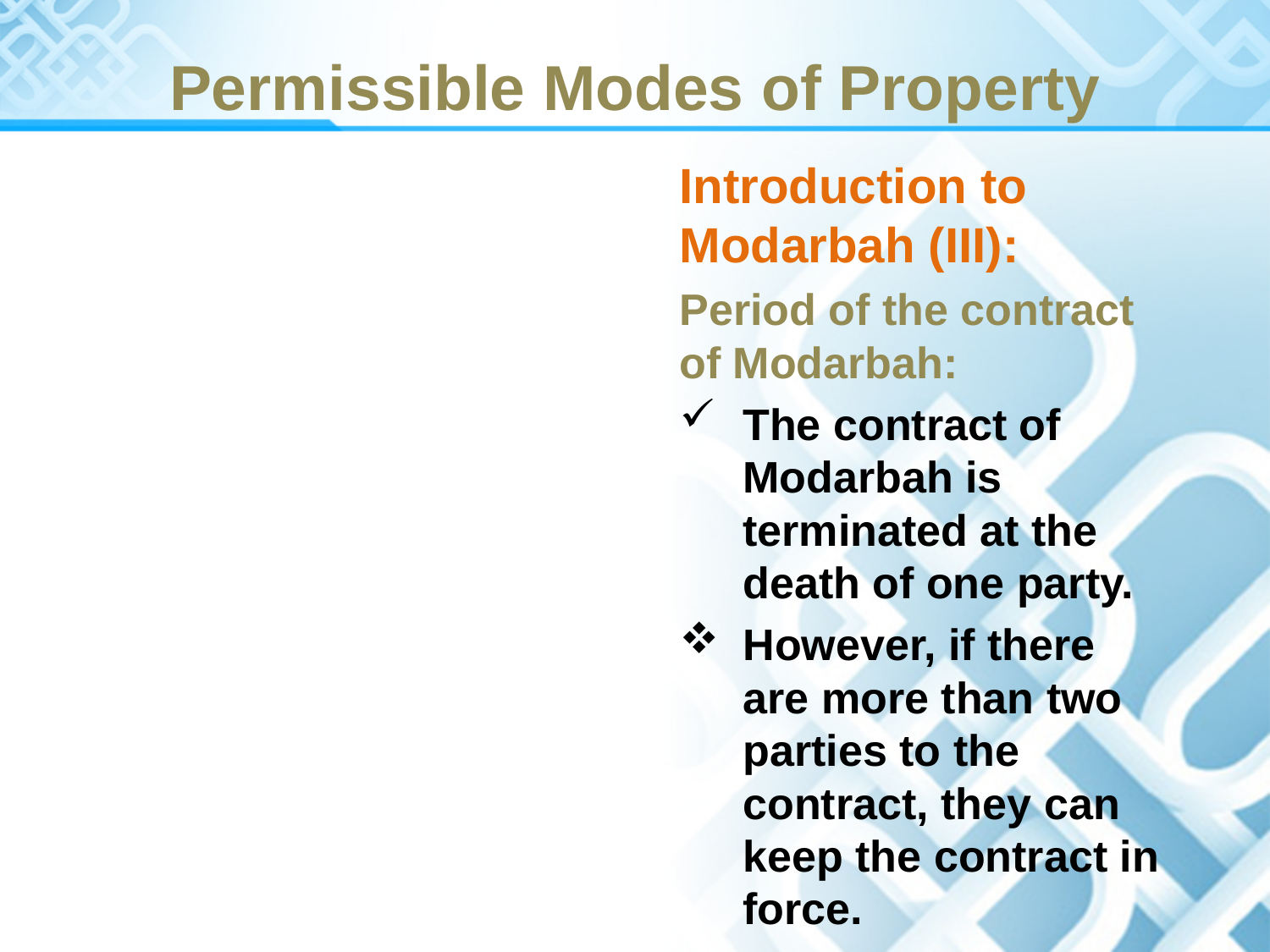

Permissible Modes of Property
Introduction to Modarbah (III):
Period of the contract  of Modarbah:
The contract of Modarbah is terminated at the death of one party.
However, if there are more than two parties to the contract, they can keep the contract in force.